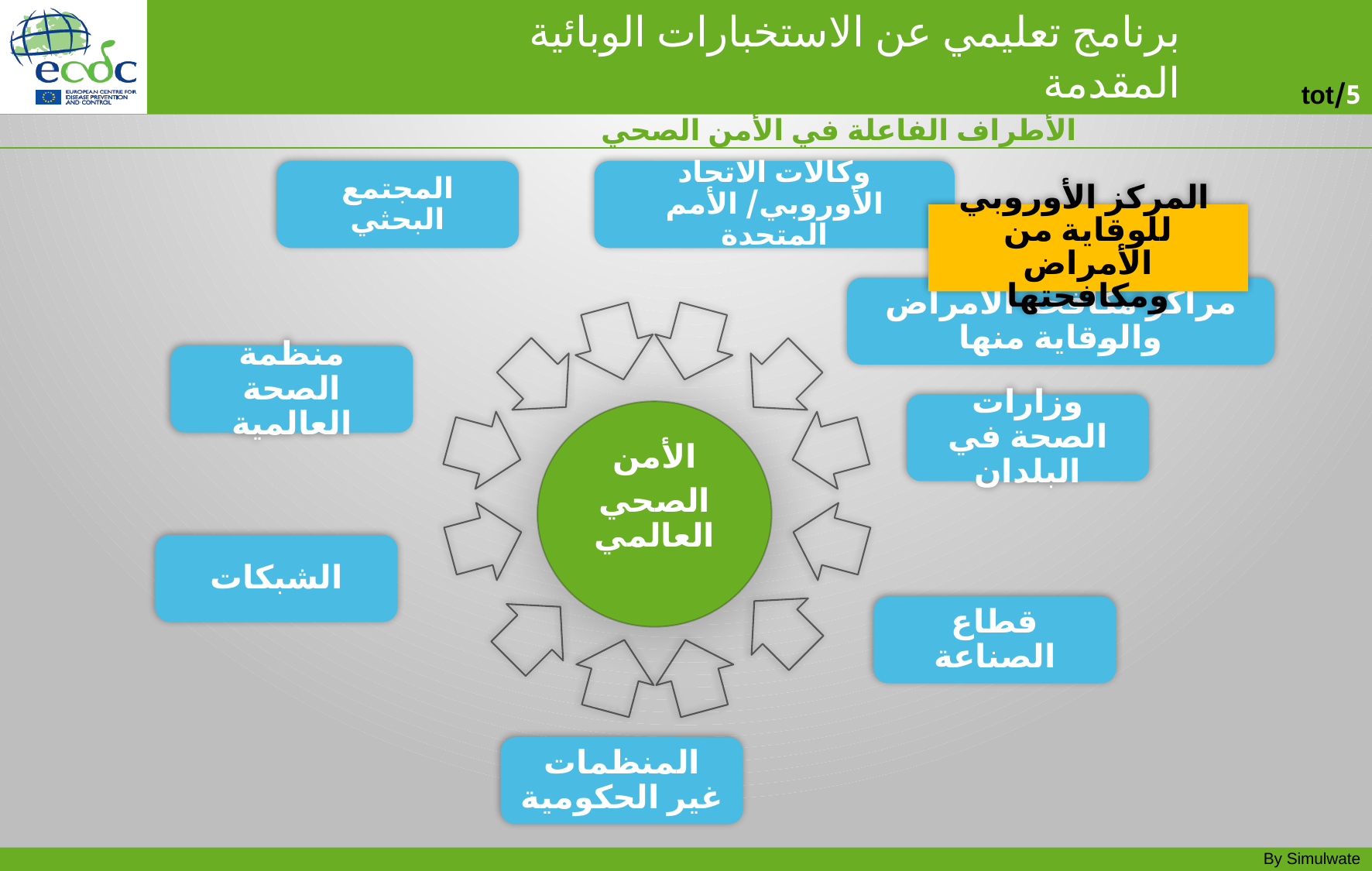

الأطراف الفاعلة في الأمن الصحي
المجتمع البحثي
وكالات الاتحاد الأوروبي/ الأمم المتحدة
 المركز الأوروبي للوقاية من الأمراض ومكافحتها
مراكز مكافحة الأمراض والوقاية منها

منظمة الصحة العالمية
وزارات الصحة في البلدان
الأمن
الصحي العالمي

الشبكات

قطاع الصناعة

المنظمات غير الحكومية